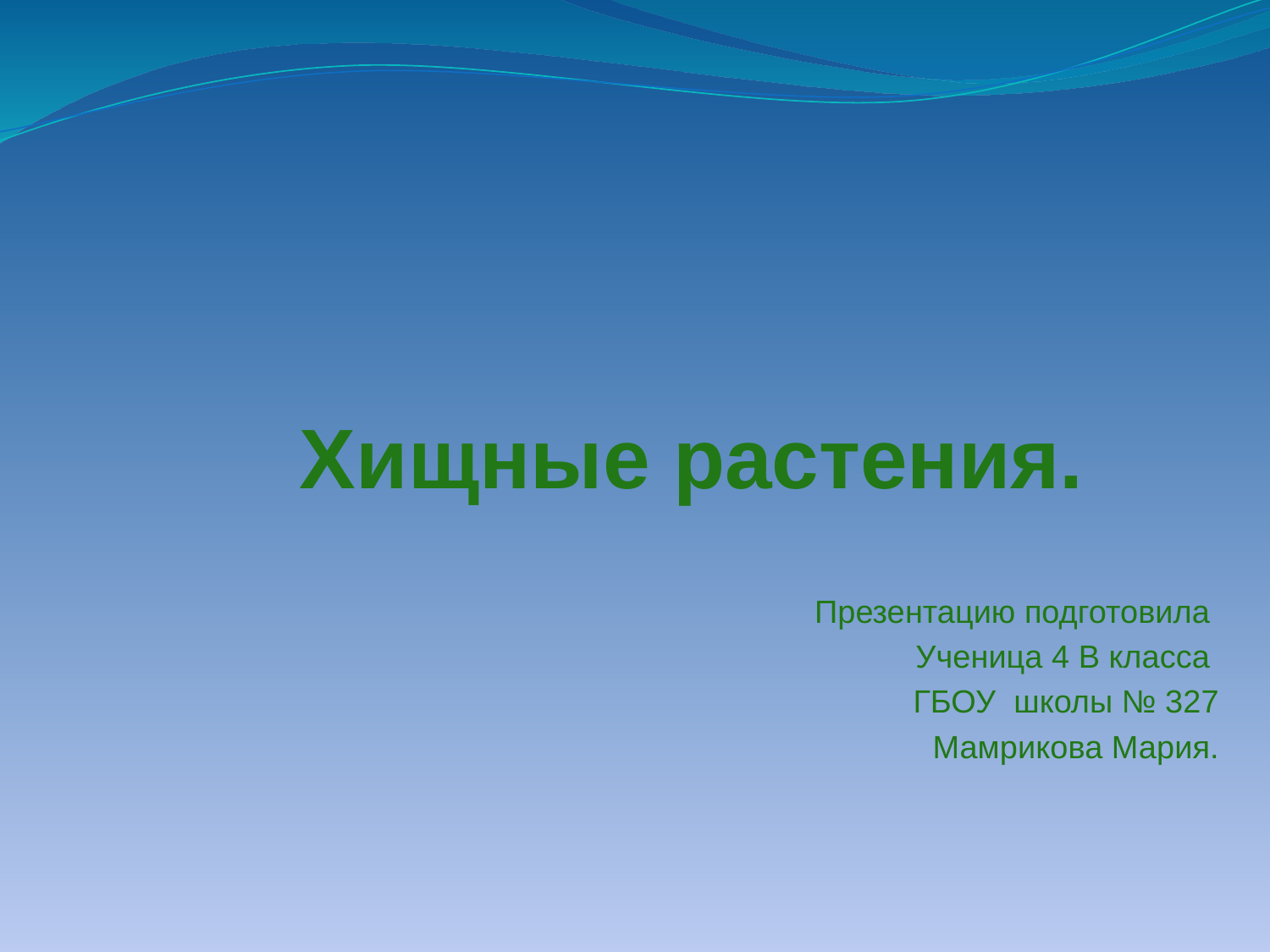

# Хищные растения.
Презентацию подготовила
Ученица 4 В класса
ГБОУ  школы № 327
Мамрикова Мария.